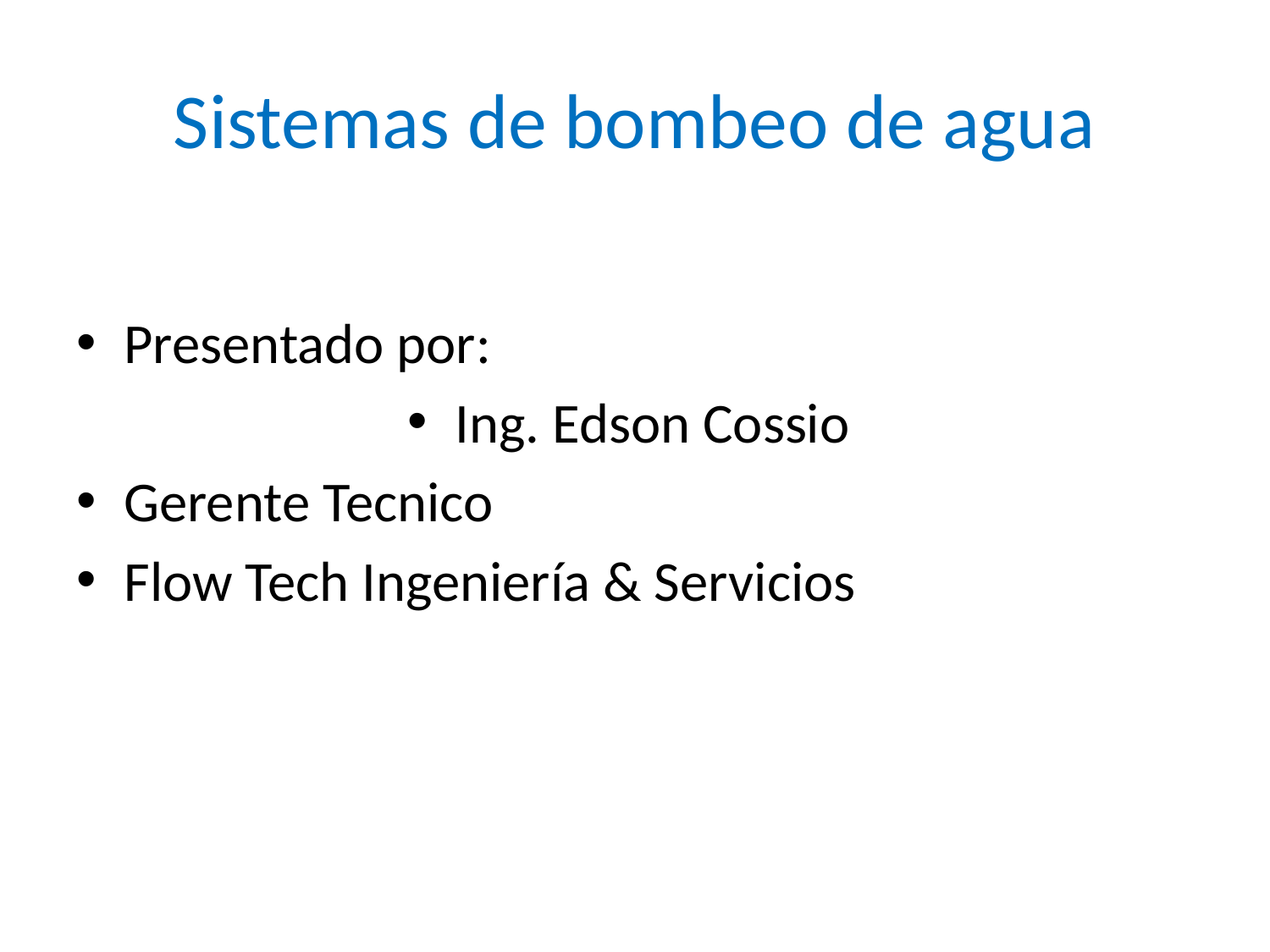

# Sistemas de bombeo de agua

Presentado por:
Ing. Edson Cossio
Gerente Tecnico
Flow Tech Ingeniería & Servicios